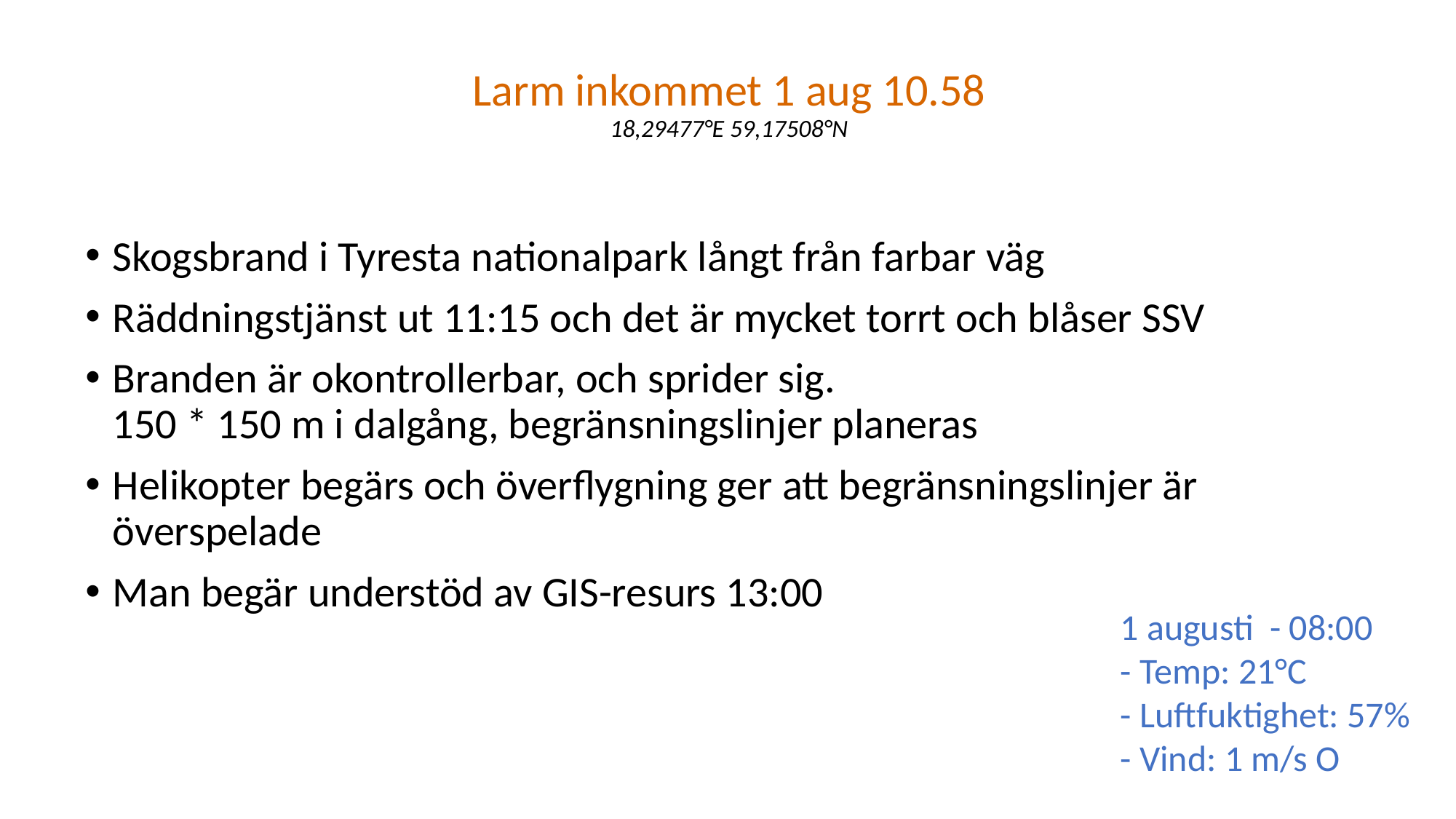

# Larm inkommet 1 aug 10.58 18,29477°E 59,17508°N
Skogsbrand i Tyresta nationalpark långt från farbar väg
Räddningstjänst ut 11:15 och det är mycket torrt och blåser SSV
Branden är okontrollerbar, och sprider sig.
150 * 150 m i dalgång, begränsningslinjer planeras
Helikopter begärs och överflygning ger att begränsningslinjer är överspelade
Man begär understöd av GIS-resurs 13:00
1 augusti  - 08:00
- Temp: 21°C
- Luftfuktighet: 57%
- Vind: 1 m/s O